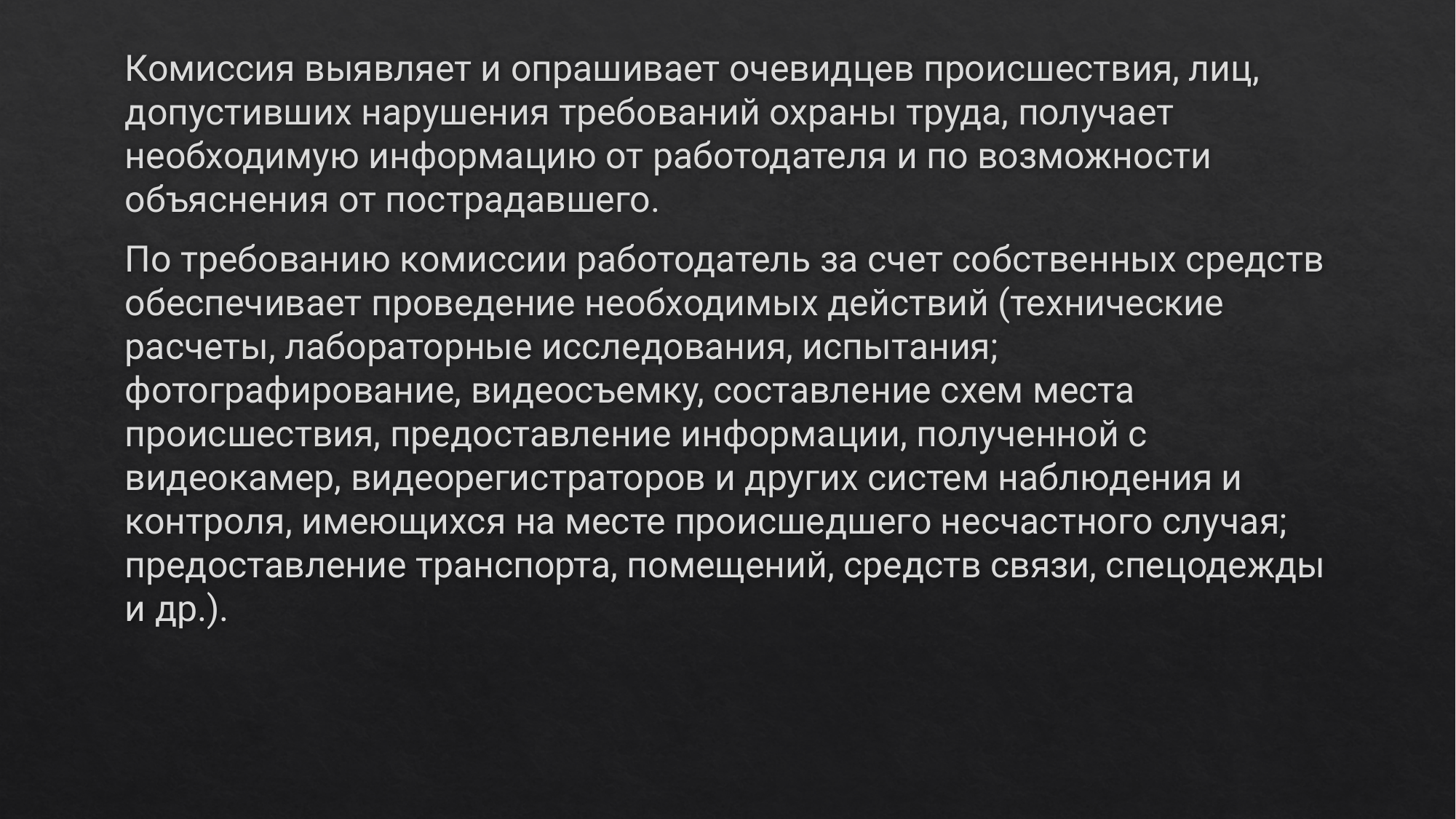

Комиссия выявляет и опрашивает очевидцев происшествия, лиц, допустивших нарушения требований охраны труда, получает необходимую информацию от работодателя и по возможности объяснения от пострадавшего.
По требованию комиссии работодатель за счет собственных средств обеспечивает проведение необходимых действий (технические расчеты, лабораторные исследования, испытания; фотографирование, видеосъемку, составление схем места происшествия, предоставление информации, полученной с видеокамер, видеорегистраторов и других систем наблюдения и контроля, имеющихся на месте происшедшего несчастного случая; предоставление транспорта, помещений, средств связи, спецодежды и др.).